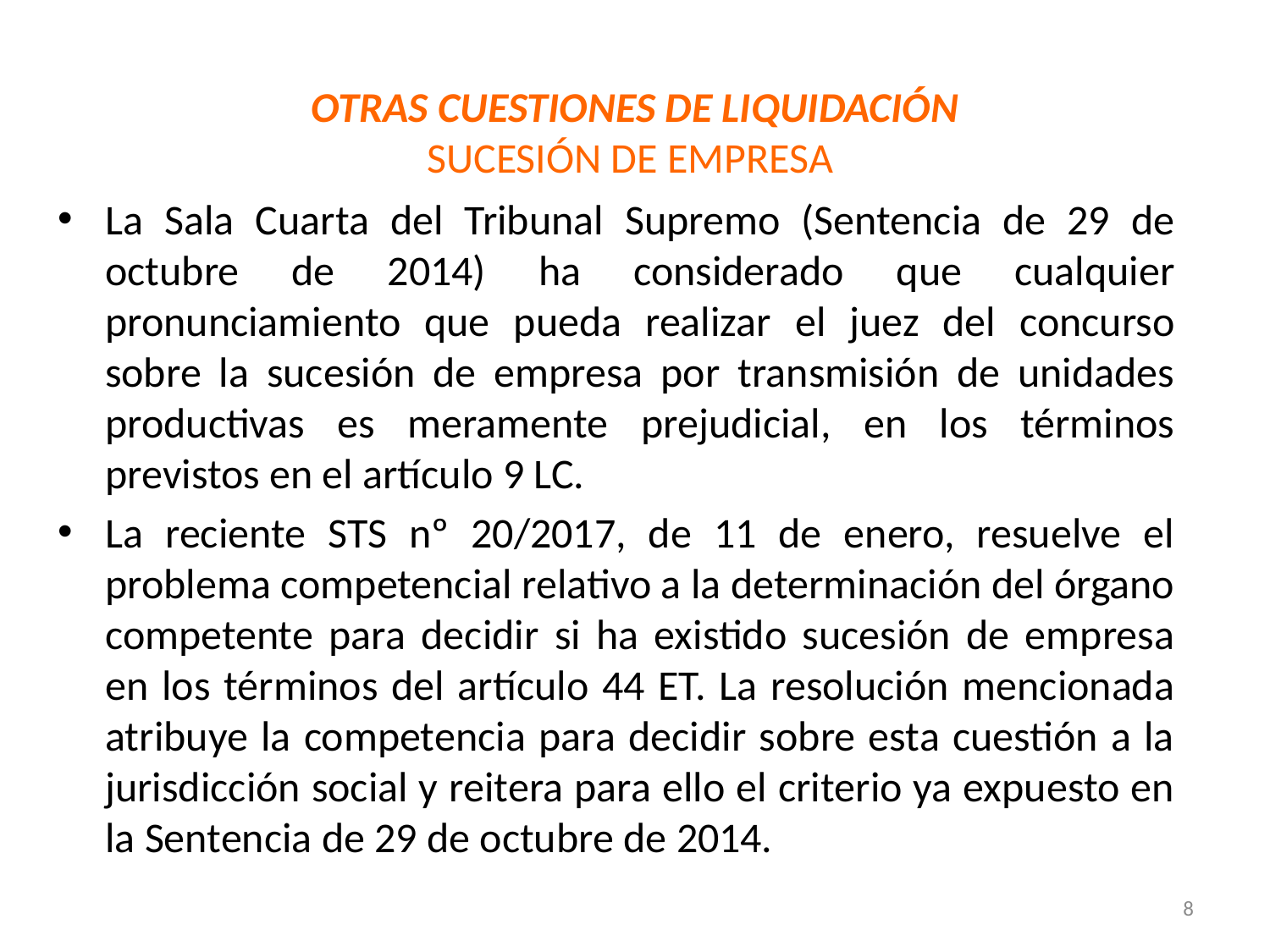

# OTRAS CUESTIONES DE LIQUIDACIÓN SUCESIÓN DE EMPRESA
La Sala Cuarta del Tribunal Supremo (Sentencia de 29 de octubre de 2014) ha considerado que cualquier pronunciamiento que pueda realizar el juez del concurso sobre la sucesión de empresa por transmisión de unidades productivas es meramente prejudicial, en los términos previstos en el artículo 9 LC.
La reciente STS nº 20/2017, de 11 de enero, resuelve el problema competencial relativo a la determinación del órgano competente para decidir si ha existido sucesión de empresa en los términos del artículo 44 ET. La resolución mencionada atribuye la competencia para decidir sobre esta cuestión a la jurisdicción social y reitera para ello el criterio ya expuesto en la Sentencia de 29 de octubre de 2014.

8